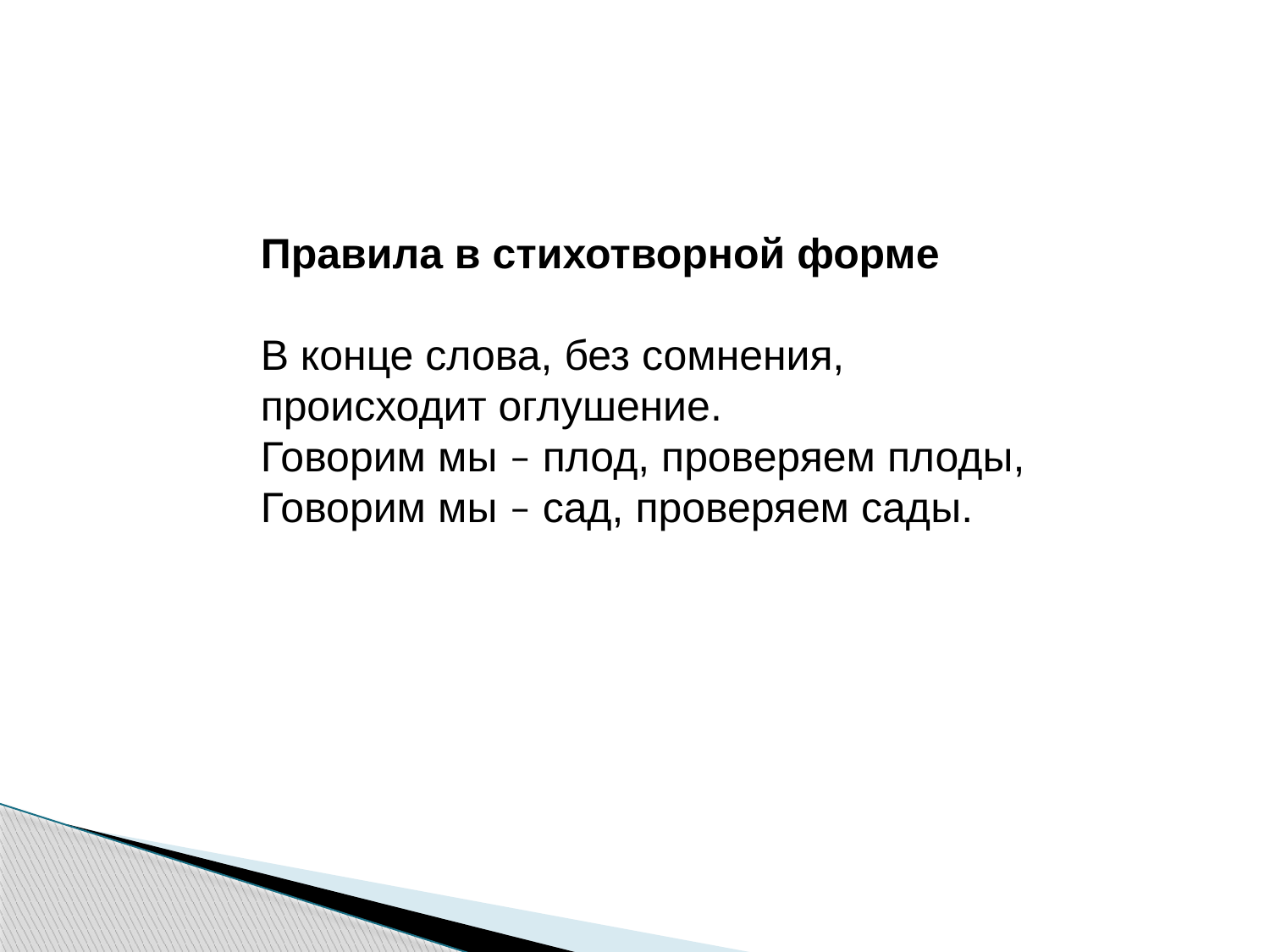

Правила в стихотворной форме

В конце слова, без сомнения, 
происходит оглушение.
Говорим мы – плод, проверяем плоды, 
Говорим мы – сад, проверяем сады.